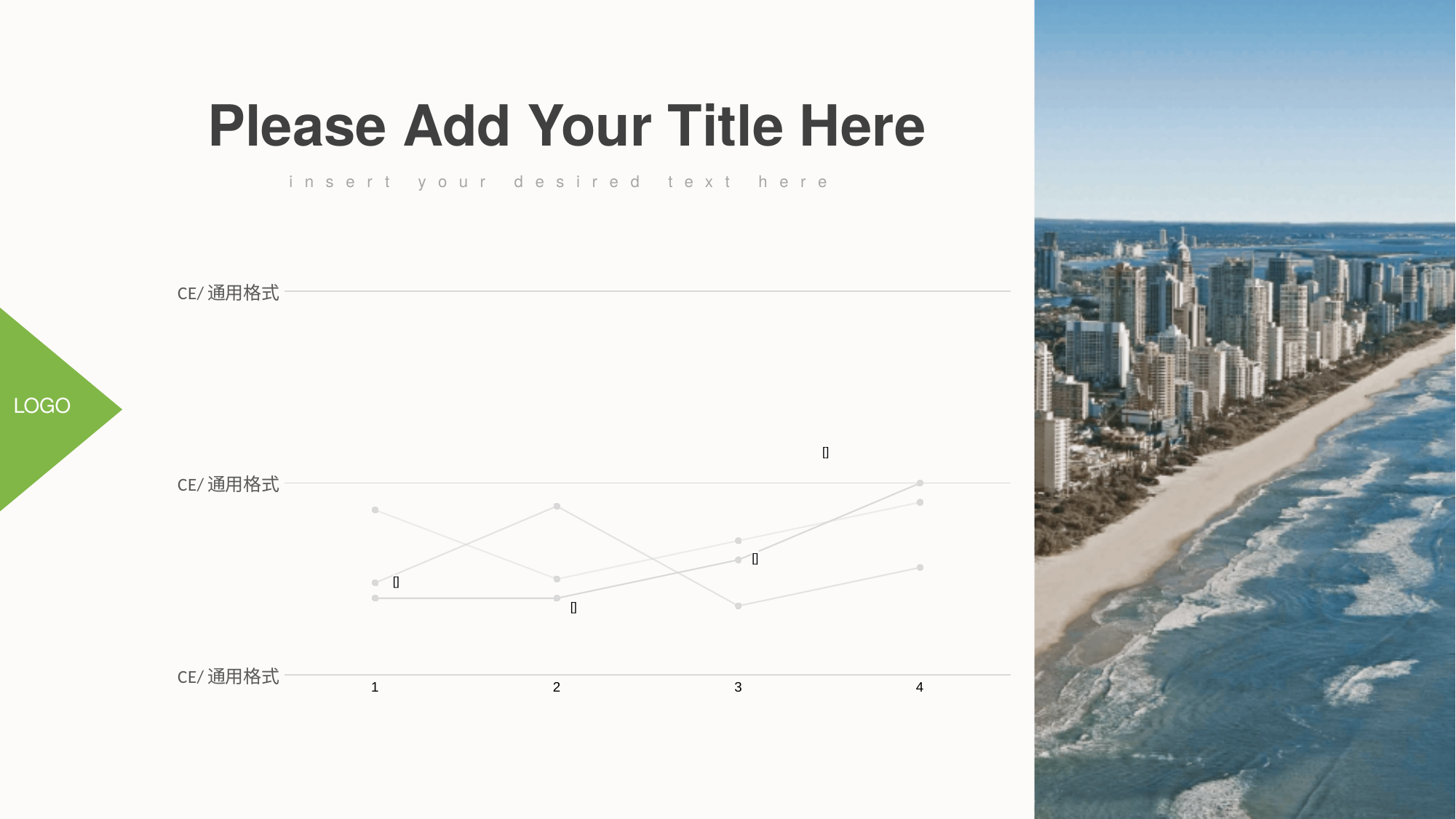

Please Add Your Title Here
insert your desired text here

### Chart

| Category |  |  |  |
|---|---|---|---|
LOGO